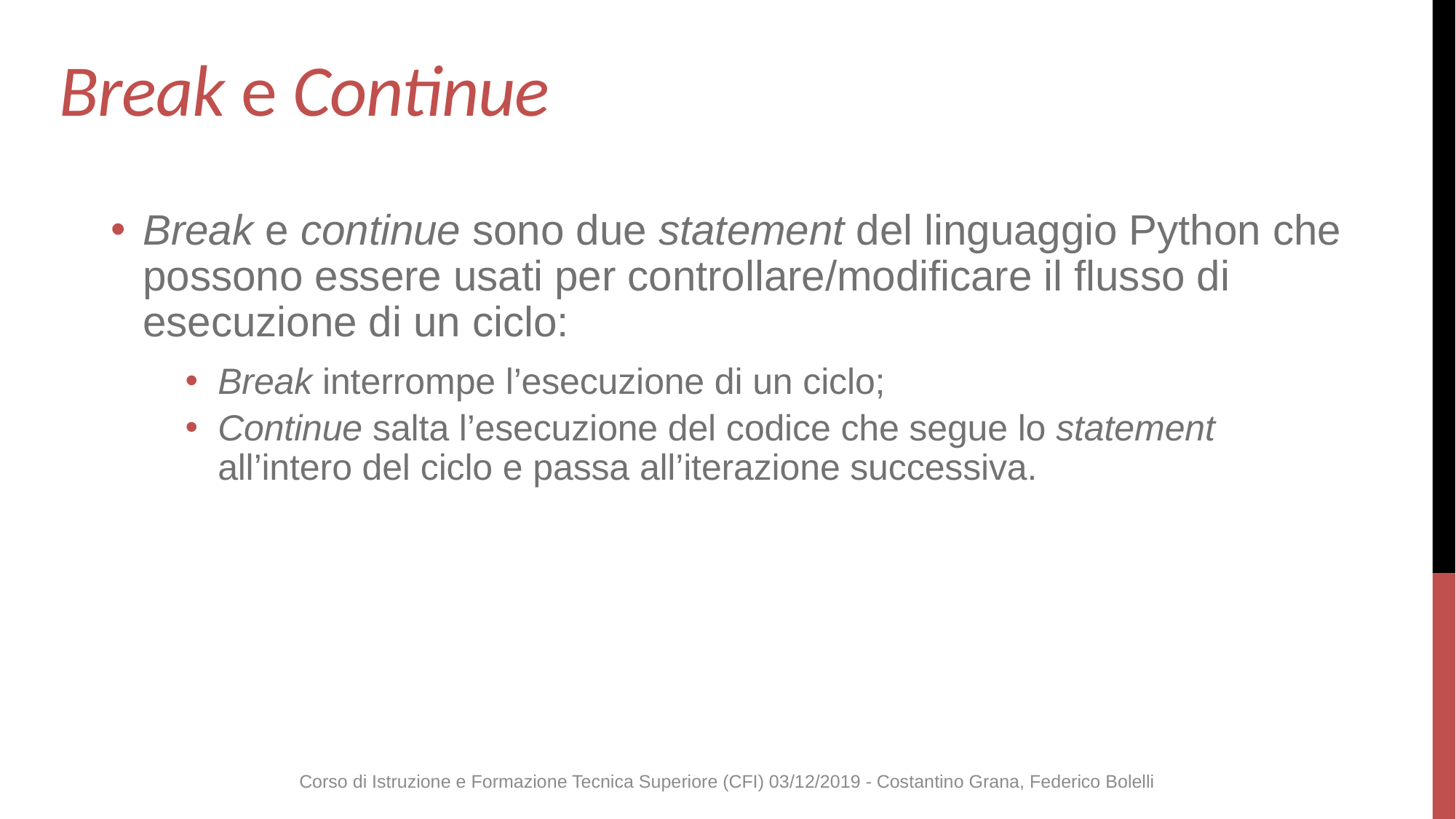

# Break e Continue
Break e continue sono due statement del linguaggio Python che possono essere usati per controllare/modificare il flusso di esecuzione di un ciclo:
Break interrompe l’esecuzione di un ciclo;
Continue salta l’esecuzione del codice che segue lo statement all’intero del ciclo e passa all’iterazione successiva.

Corso di Istruzione e Formazione Tecnica Superiore (CFI) 03/12/2019 - Costantino Grana, Federico Bolelli